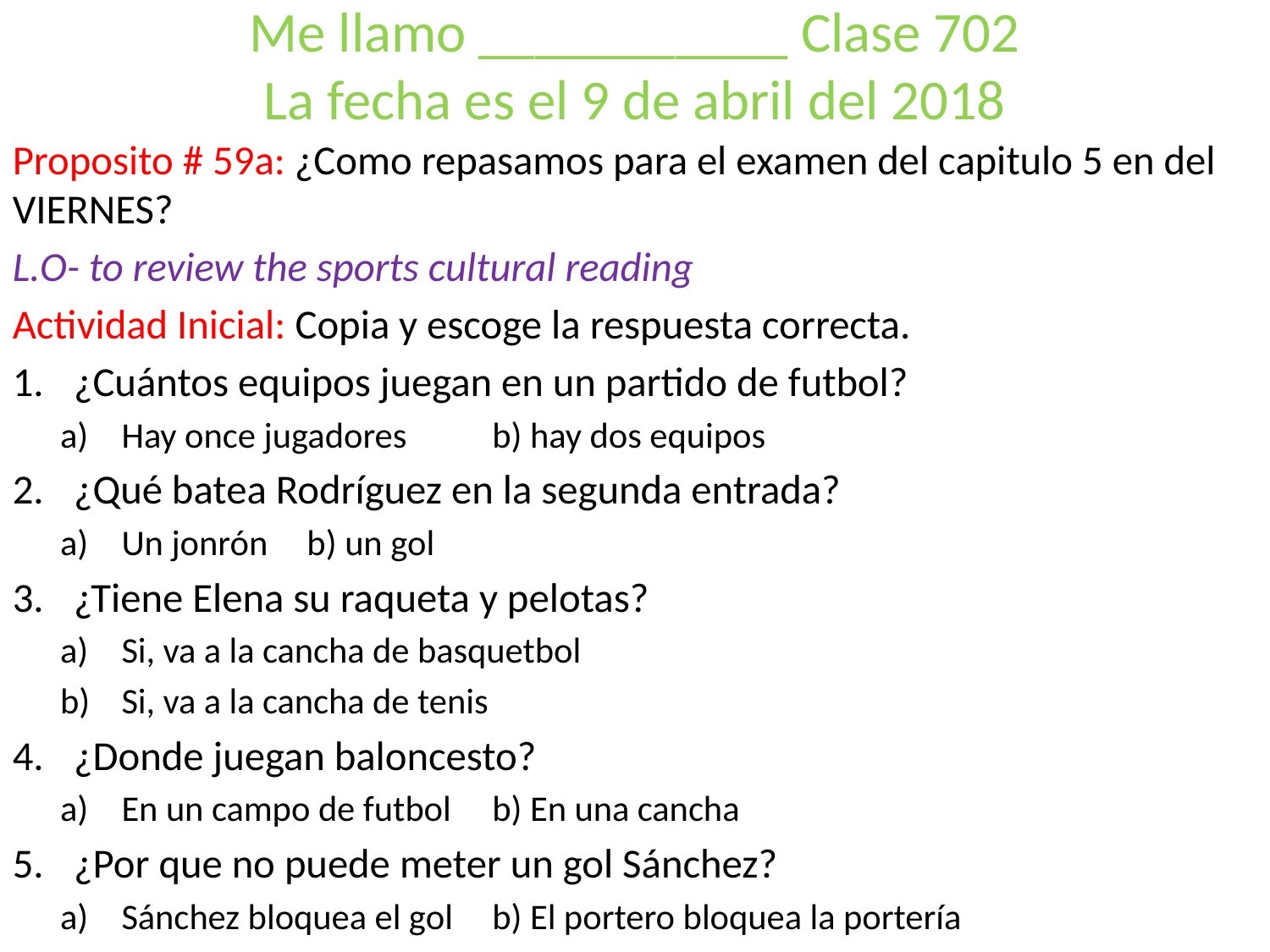

Me llamo ___________ Clase 702
La fecha es el 9 de abril del 2018
Proposito # 59a: ¿Como repasamos para el examen del capitulo 5 en del VIERNES?
L.O- to review the sports cultural reading
Actividad Inicial: Copia y escoge la respuesta correcta.
¿Cuántos equipos juegan en un partido de futbol?
Hay once jugadores		b) hay dos equipos
¿Qué batea Rodríguez en la segunda entrada?
Un jonrón			b) un gol
¿Tiene Elena su raqueta y pelotas?
Si, va a la cancha de basquetbol
Si, va a la cancha de tenis
¿Donde juegan baloncesto?
En un campo de futbol	b) En una cancha
¿Por que no puede meter un gol Sánchez?
Sánchez bloquea el gol	b) El portero bloquea la portería